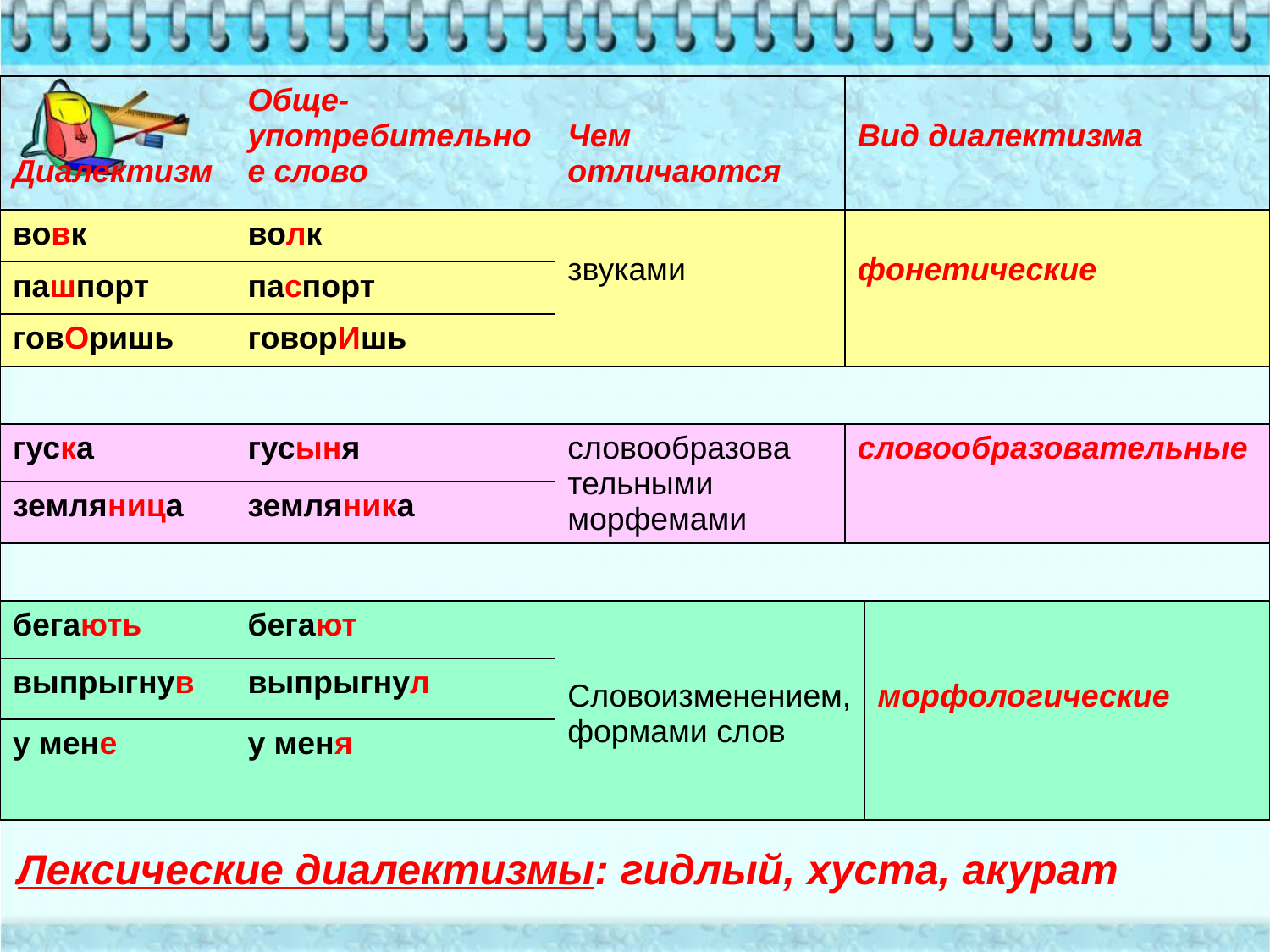

#
| Диалектизм | Обще- употребительное слово | Чем отличаются | Вид диалектизма |  |
| --- | --- | --- | --- | --- |
| вовк | волк | звуками | фонетические |  |
| пашпорт | паспорт |  |  |  |
| говОришь | говорИшь |  |  |  |
|  |  |  |  |  |
| гуска | гусыня | словообразова тельными морфемами | словообразовательные |  |
| земляница | земляника |  |  |  |
|  |  |  |  |  |
| бегають | бегают | Словоизменением, формами слов |  | морфологические |
| выпрыгнув | выпрыгнул |  |  |  |
| у мене | у меня |  |  |  |
 Лексические диалектизмы: гидлый, хуста, акурат